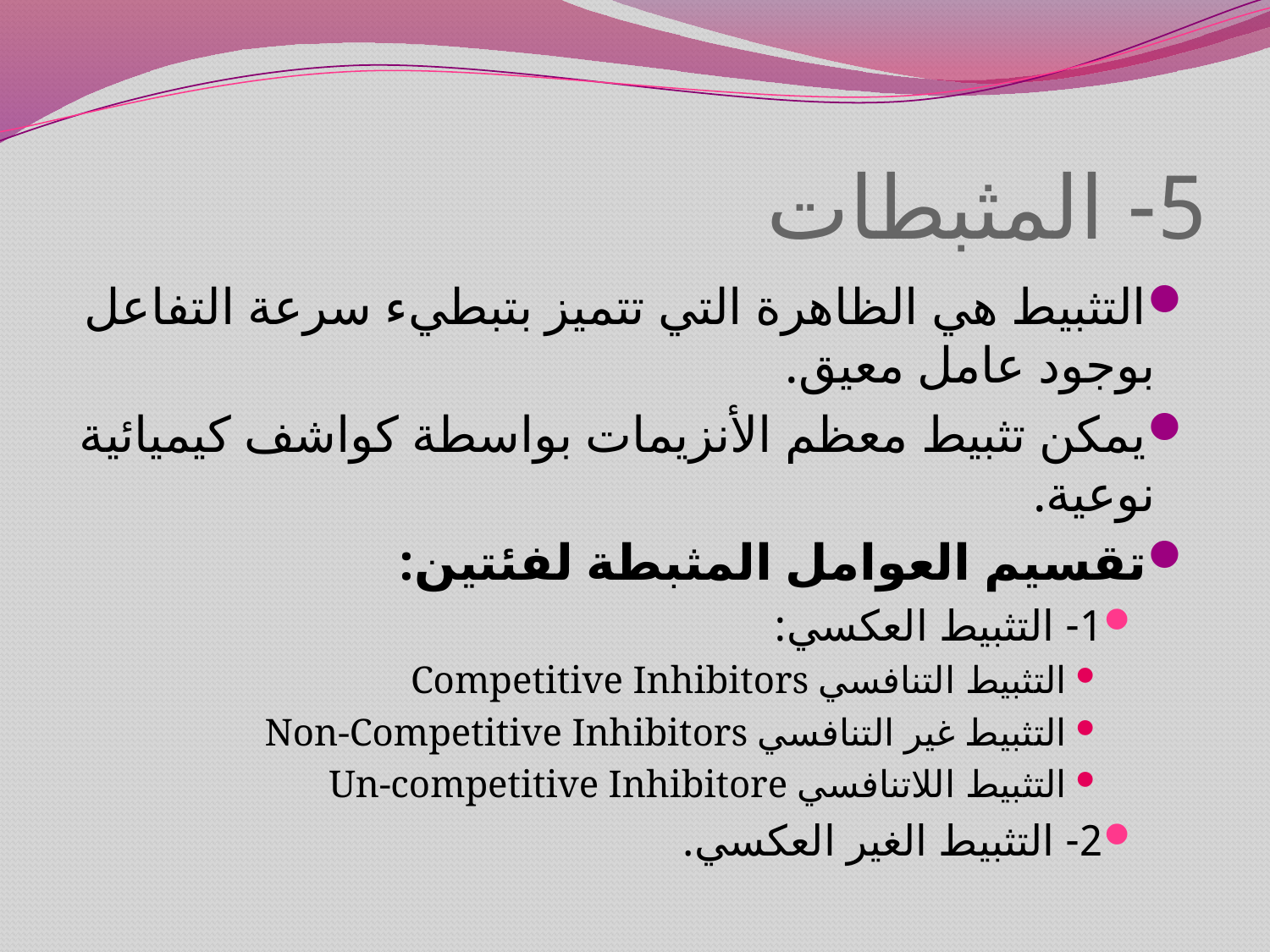

# 5- المثبطات
التثبيط هي الظاهرة التي تتميز بتبطيء سرعة التفاعل بوجود عامل معيق.
يمكن تثبيط معظم الأنزيمات بواسطة كواشف كيميائية نوعية.
تقسيم العوامل المثبطة لفئتين:
1- التثبيط العكسي:
التثبيط التنافسي Competitive Inhibitors
التثبيط غير التنافسي Non-Competitive Inhibitors
التثبيط اللاتنافسي Un-competitive Inhibitore
2- التثبيط الغير العكسي.